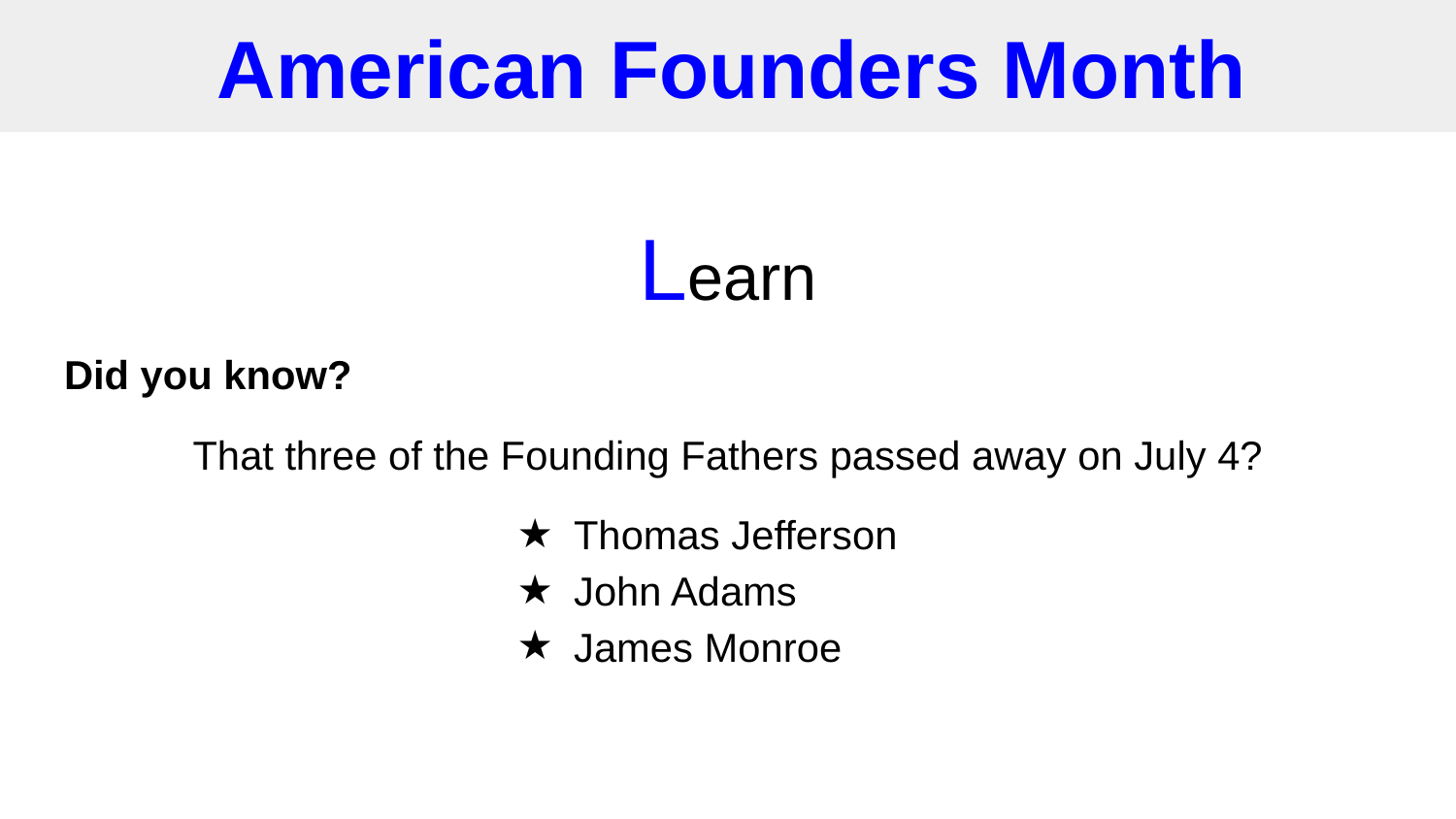

# American Founders Month
Learn
Did you know?
That three of the Founding Fathers passed away on July 4?
Thomas Jefferson
John Adams
James Monroe